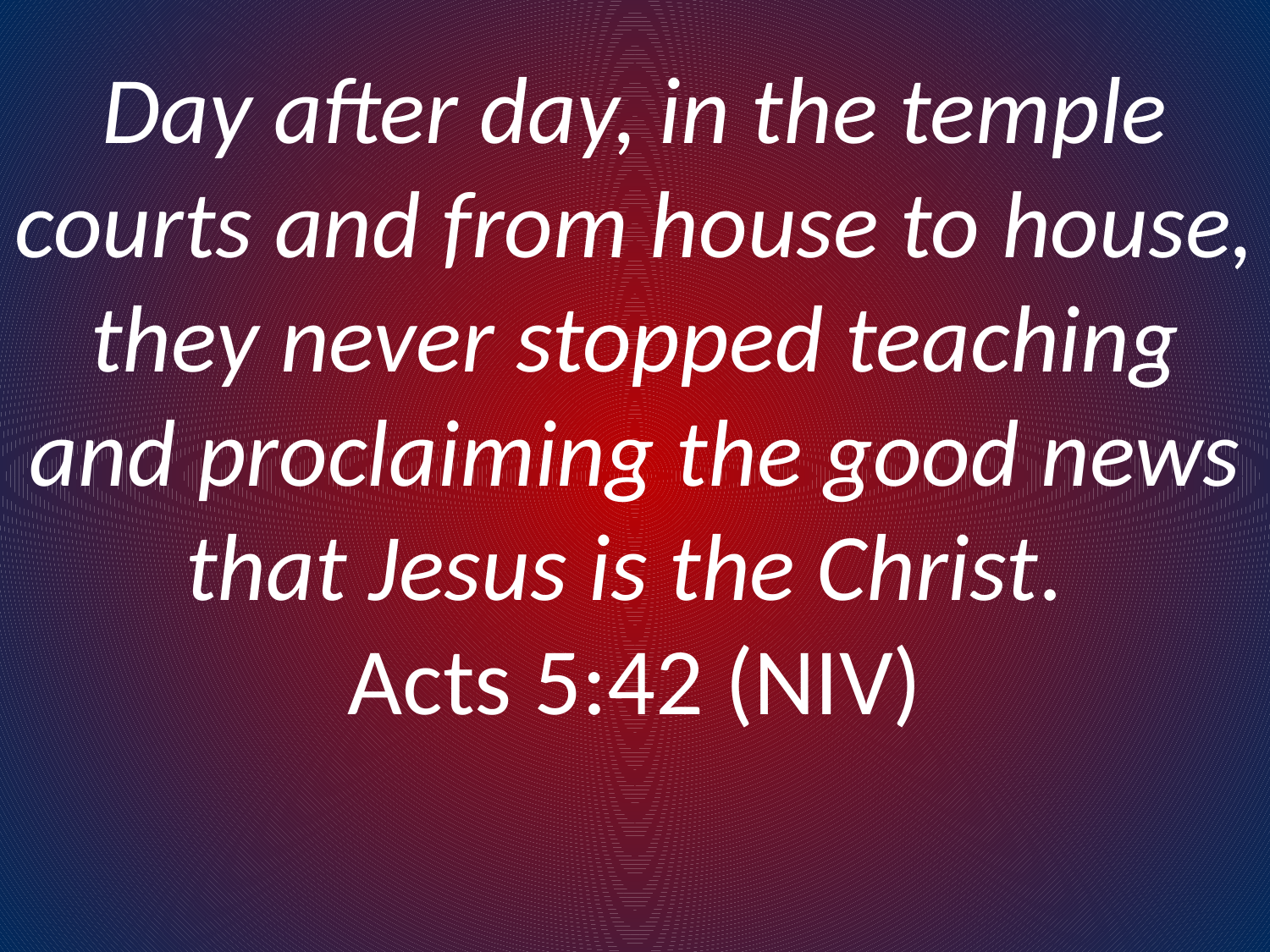

Day after day, in the temple courts and from house to house, they never stopped teaching and proclaiming the good news that Jesus is the Christ.
Acts 5:42 (NIV)